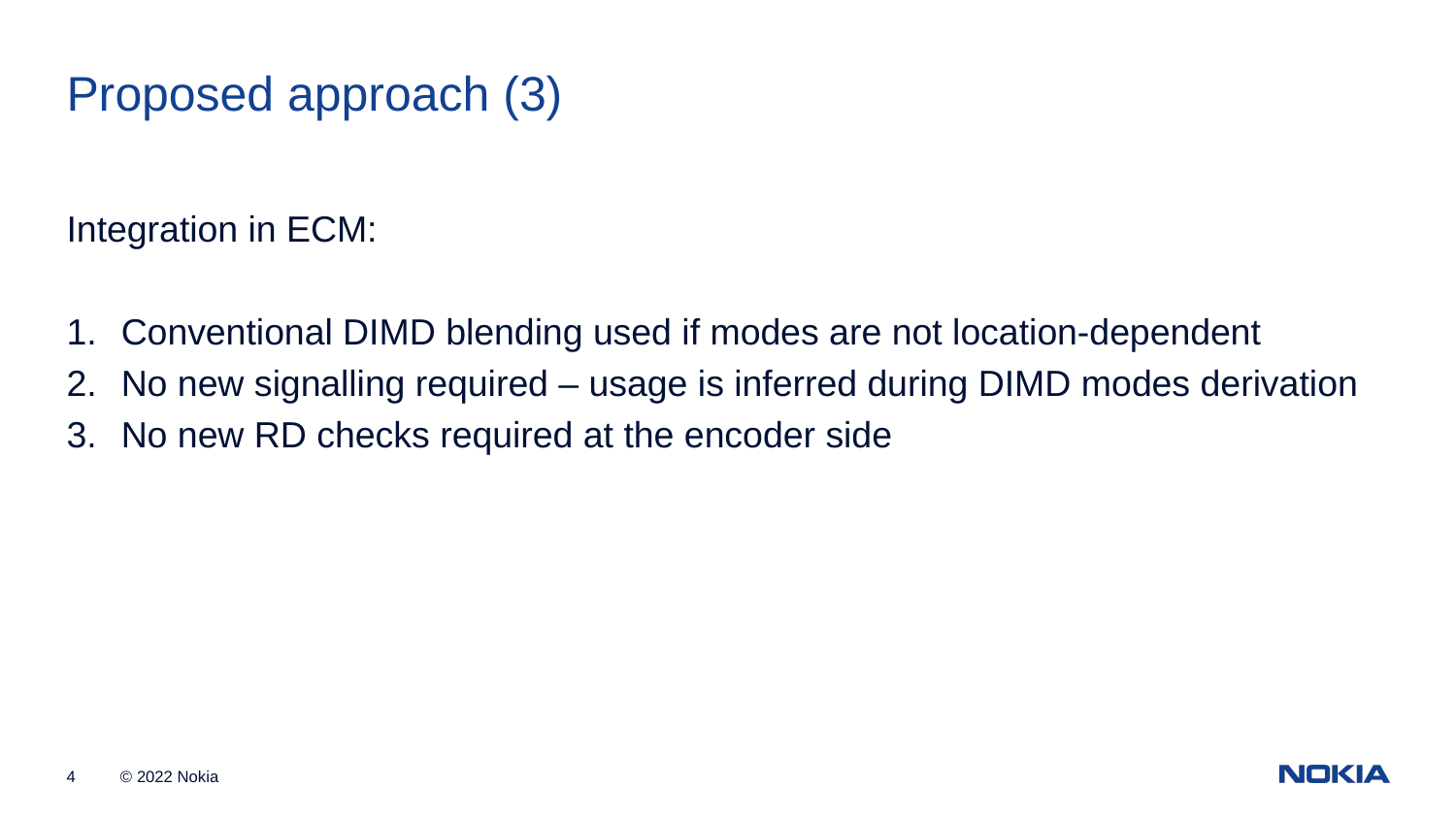

Proposed approach (3)

Integration in ECM:

Conventional DIMD blending used if modes are not location-dependent
No new signalling required – usage is inferred during DIMD modes derivation
No new RD checks required at the encoder side